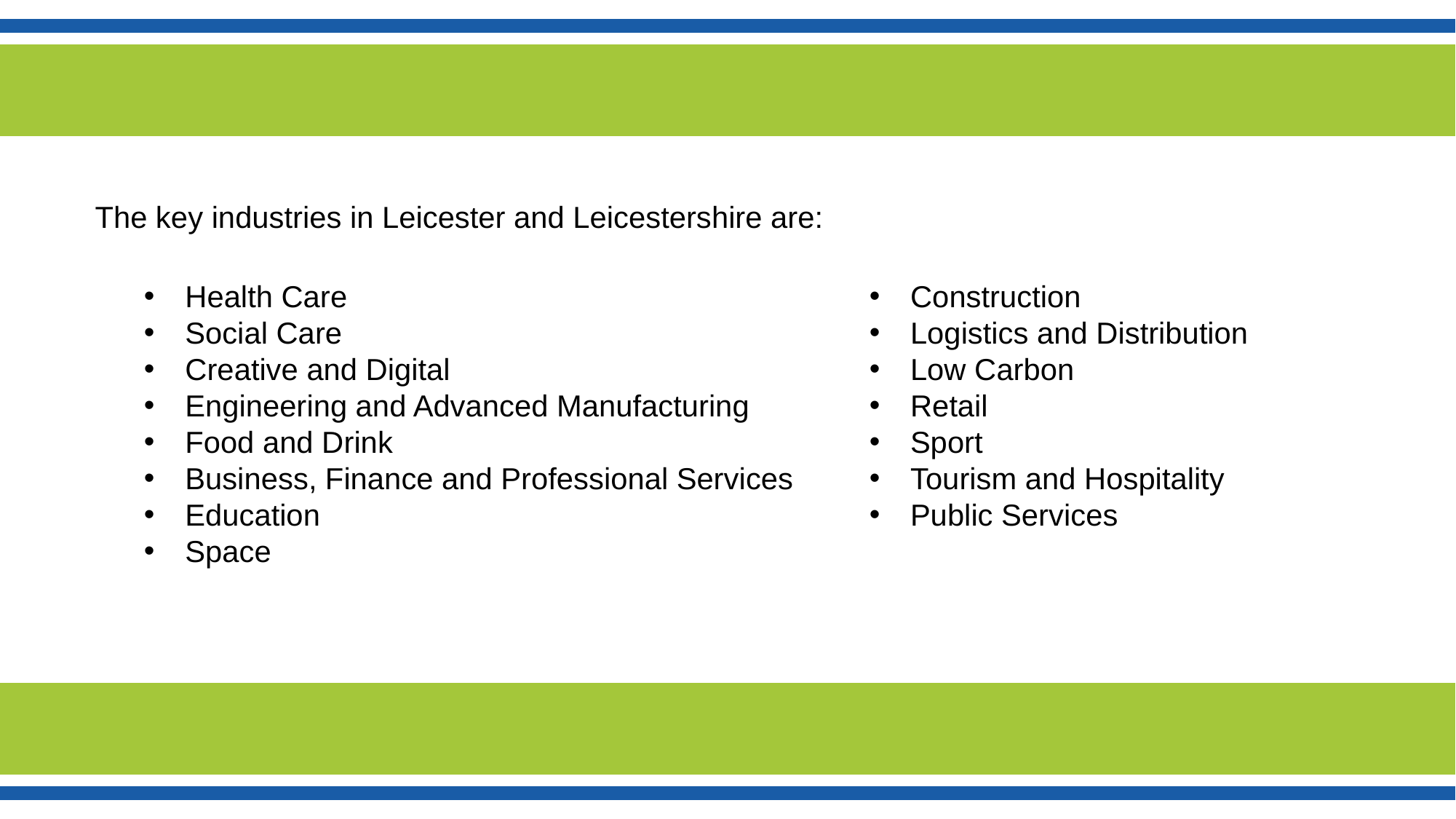

The key industries in Leicester and Leicestershire are:

Health Care
Social Care
Creative and Digital
Engineering and Advanced Manufacturing
Food and Drink
Business, Finance and Professional Services
Education
Space

Construction
Logistics and Distribution
Low Carbon
Retail
Sport
Tourism and Hospitality
Public Services